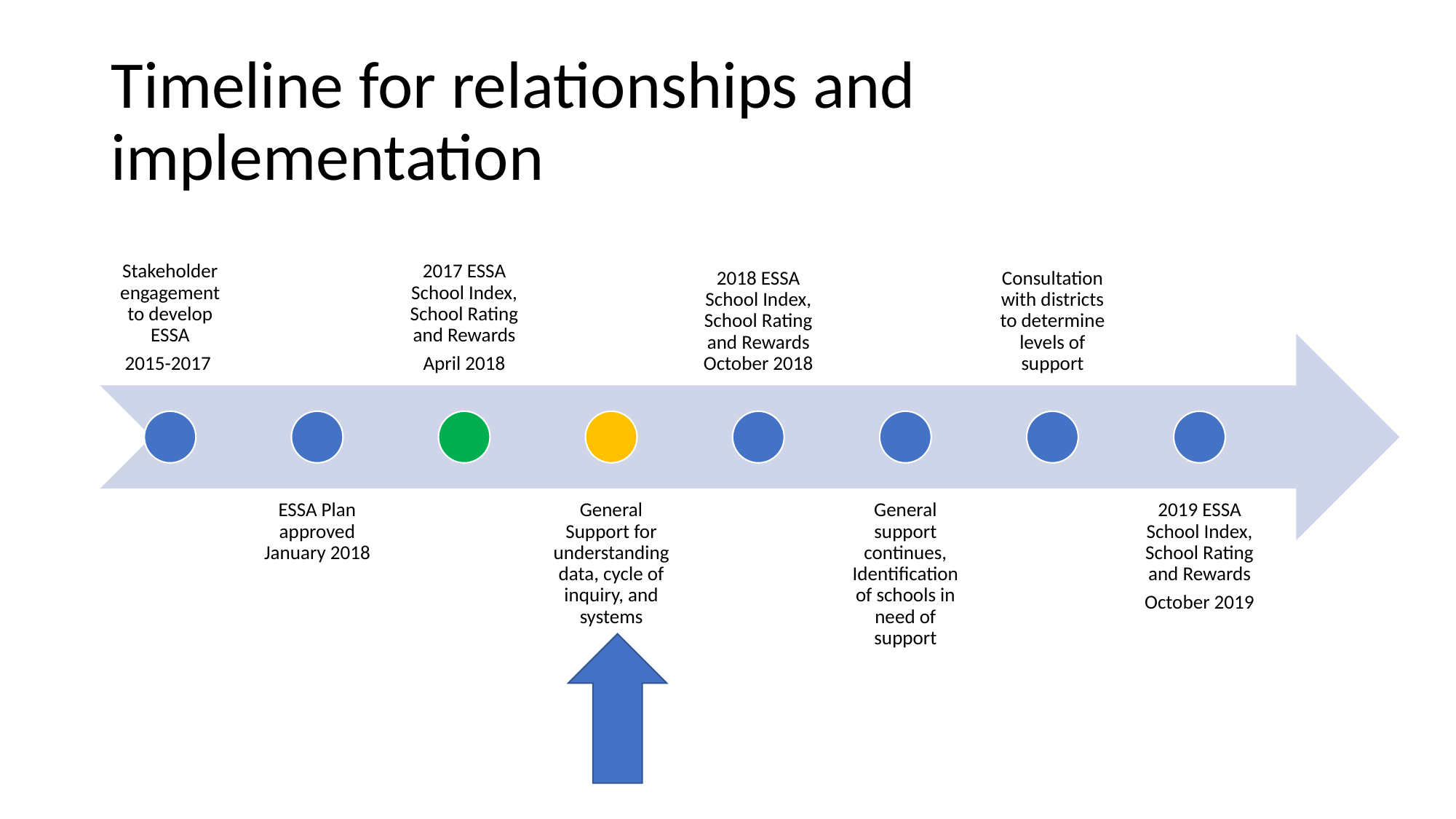

# Timeline for relationships and implementation
Stakeholder engagement to develop ESSA
2015-2017
ESSA Plan approved January 2018
2017 ESSA School Index, School Rating and Rewards
April 2018
General Support for understanding data, cycle of inquiry, and systems
2018 ESSA School Index, School Rating and Rewards October 2018
General support continues, Identification of schools in need of support
Consultation with districts to determine levels of support
2019 ESSA School Index, School Rating and Rewards
October 2019